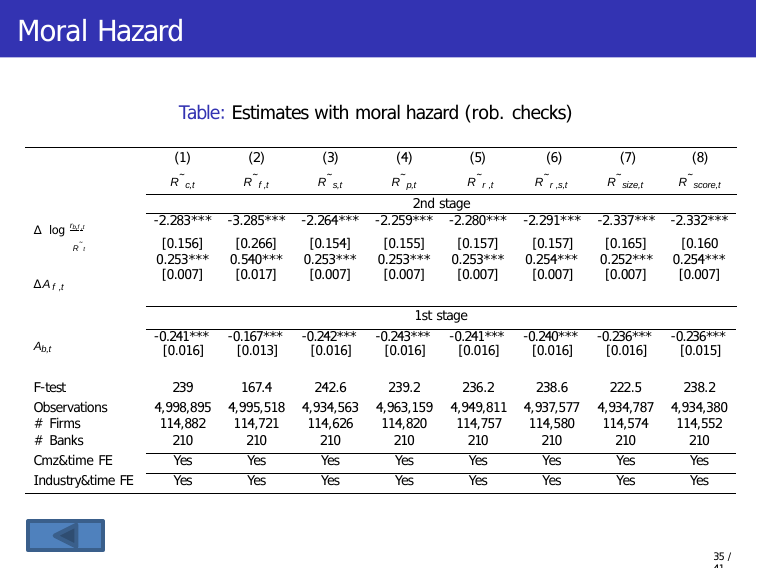

Moral Hazard
Table: Estimates with moral hazard (rob. checks)
|  | (1) | (2) | (3) | (4) | (5) | (6) | (7) | (8) |
| --- | --- | --- | --- | --- | --- | --- | --- | --- |
|  | R˜c,t | R˜f ,t | R˜s,t | R˜p,t | R˜r ,t | R˜r ,s,t | R˜size,t | R˜score,t |
| 2nd stage |  |  |  |  |  |  |  |  |
∆ log rb,f ,t
R˜t

∆Af ,t
| -2.283\*\*\* | -3.285\*\*\* | -2.264\*\*\* | -2.259\*\*\* | -2.280\*\*\* | -2.291\*\*\* | -2.337\*\*\* | -2.332\*\*\* |
| --- | --- | --- | --- | --- | --- | --- | --- |
| [0.156] | [0.266] | [0.154] | [0.155] | [0.157] | [0.157] | [0.165] | [0.160 |
| 0.253\*\*\* | 0.540\*\*\* | 0.253\*\*\* | 0.253\*\*\* | 0.253\*\*\* | 0.254\*\*\* | 0.252\*\*\* | 0.254\*\*\* |
| [0.007] | [0.017] | [0.007] | [0.007] | [0.007] | [0.007] | [0.007] | [0.007] |
| 1st stage |  |  |  |  |  |  |  |

| Ab,t | -0.241\*\*\* [0.016] | -0.167\*\*\* [0.013] | -0.242\*\*\* [0.016] | -0.243\*\*\* [0.016] | -0.241\*\*\* [0.016] | -0.240\*\*\* [0.016] | -0.236\*\*\* [0.016] | -0.236\*\*\* [0.015] |
| --- | --- | --- | --- | --- | --- | --- | --- | --- |
| F-test | 239 | 167.4 | 242.6 | 239.2 | 236.2 | 238.6 | 222.5 | 238.2 |
| Observations | 4,998,895 | 4,995,518 | 4,934,563 | 4,963,159 | 4,949,811 | 4,937,577 | 4,934,787 | 4,934,380 |
| # Firms | 114,882 | 114,721 | 114,626 | 114,820 | 114,757 | 114,580 | 114,574 | 114,552 |
| # Banks | 210 | 210 | 210 | 210 | 210 | 210 | 210 | 210 |
| Cmz&time FE | Yes | Yes | Yes | Yes | Yes | Yes | Yes | Yes |
| Industry&time FE | Yes | Yes | Yes | Yes | Yes | Yes | Yes | Yes |

35 / 41